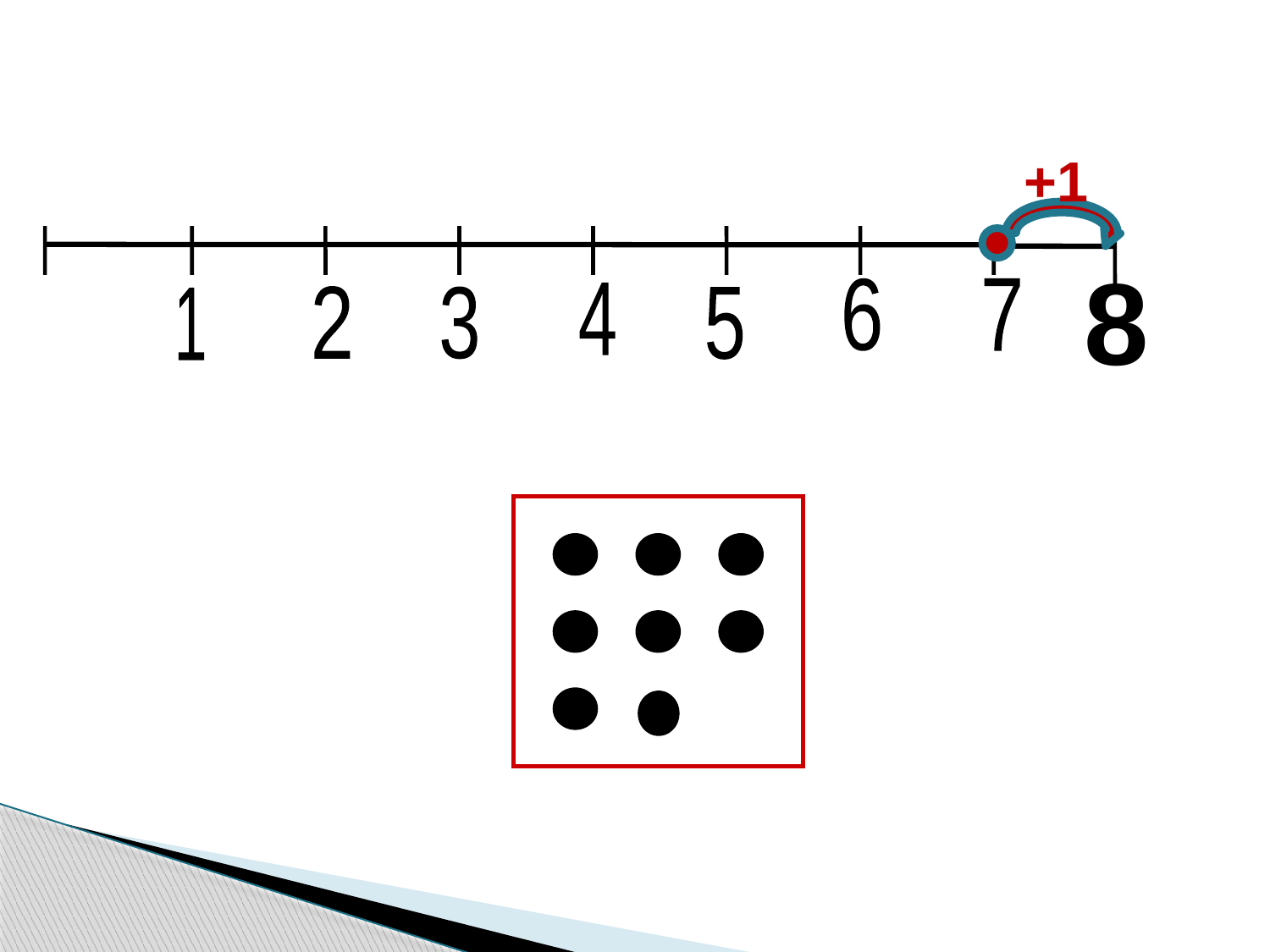

+1

6
7
4
2
3
5
1

8